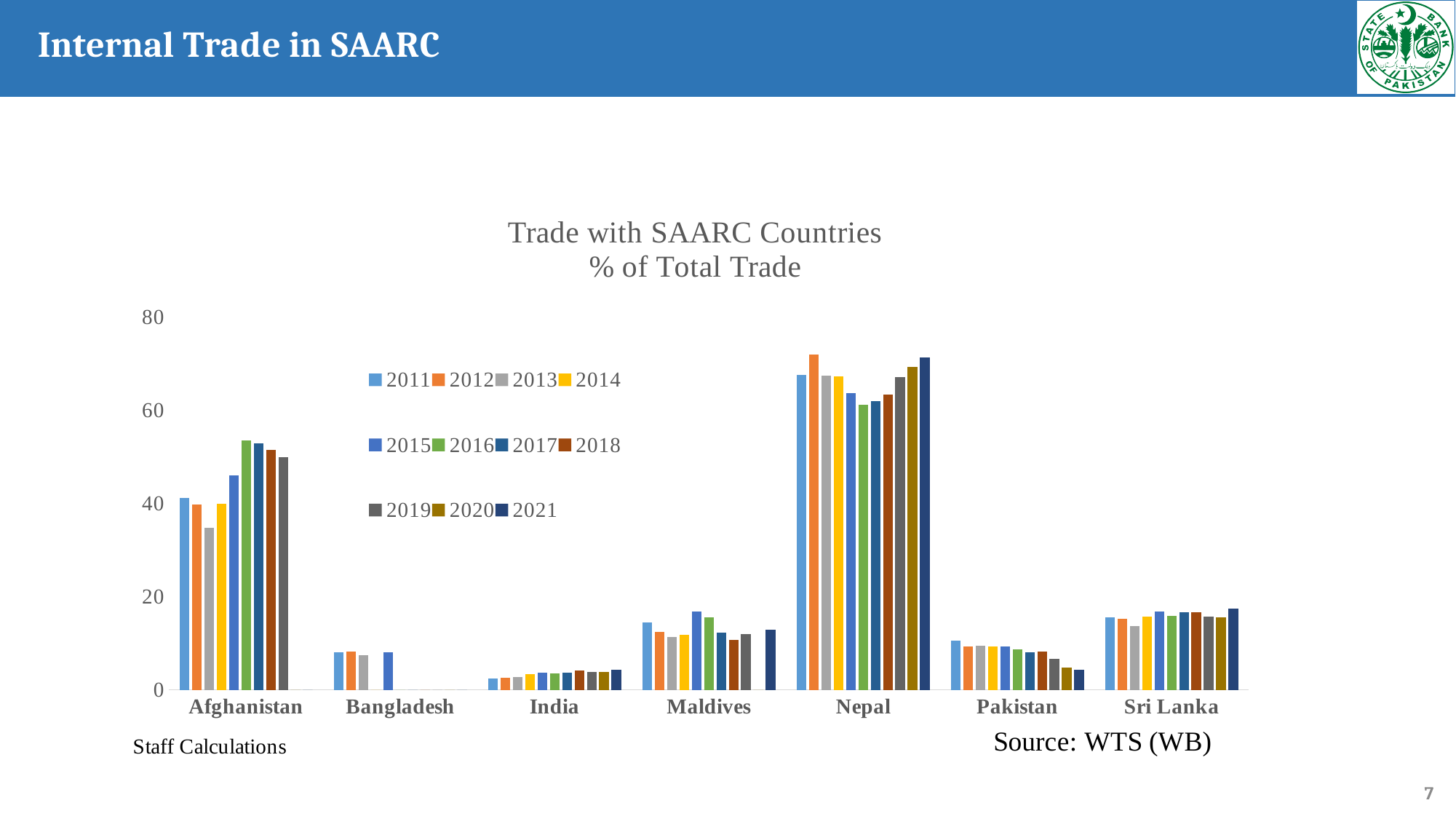

Internal Trade in SAARC

### Chart: Trade with SAARC Countries
% of Total Trade

| Category | 2011 | 2012 | 2013 | 2014 | 2015 | 2016 | 2017 | 2018 | 2019 | 2020 | 2021 |
|---|---|---|---|---|---|---|---|---|---|---|---|
| Afghanistan | 41.1 | 39.67 | 34.71 | 39.86 | 46.0 | 53.434999999999995 | 52.865 | 51.525 | 49.864999999999995 | 0.0 | 0.0 |
| Bangladesh | 8.120000000000001 | 8.15 | 7.51 | 0.0 | 8.045 | 0.0 | 0.0 | 0.0 | 0.0 | 0.0 | 0.0 |
| India | 2.415 | 2.605 | 2.7399999999999998 | 3.4050000000000002 | 3.645 | 3.61 | 3.74 | 4.195 | 3.875 | 3.855 | 4.33 |
| Maldives | 14.49 | 12.385000000000002 | 11.3 | 11.785 | 16.82 | 15.600000000000001 | 12.245000000000001 | 10.65 | 11.95 | 0.0 | 12.83 |
| Nepal | 67.525 | 71.94 | 67.31 | 67.18 | 63.67 | 61.19 | 61.91 | 63.269999999999996 | 67.055 | 69.175 | 71.22 |
| Pakistan | 10.595 | 9.24 | 9.485 | 9.295 | 9.3 | 8.66 | 8.045 | 8.26 | 6.720000000000001 | 4.85 | 4.31 |
| Sri Lanka | 15.61 | 15.290000000000001 | 13.74 | 15.66 | 16.85 | 15.84 | 16.6 | 16.6 | 15.764999999999999 | 15.495 | 17.36 |
7